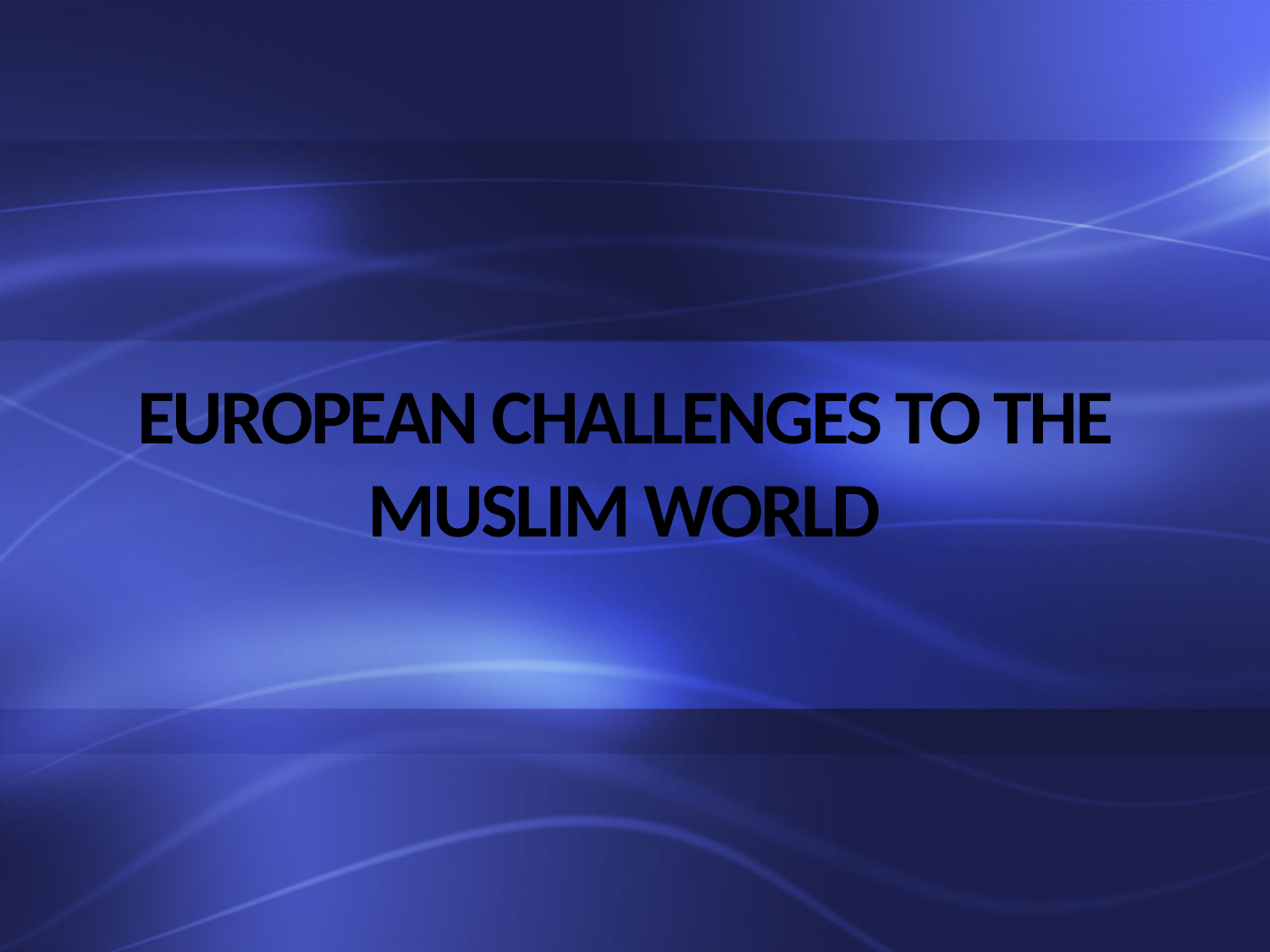

# European Challenges to the Muslim world